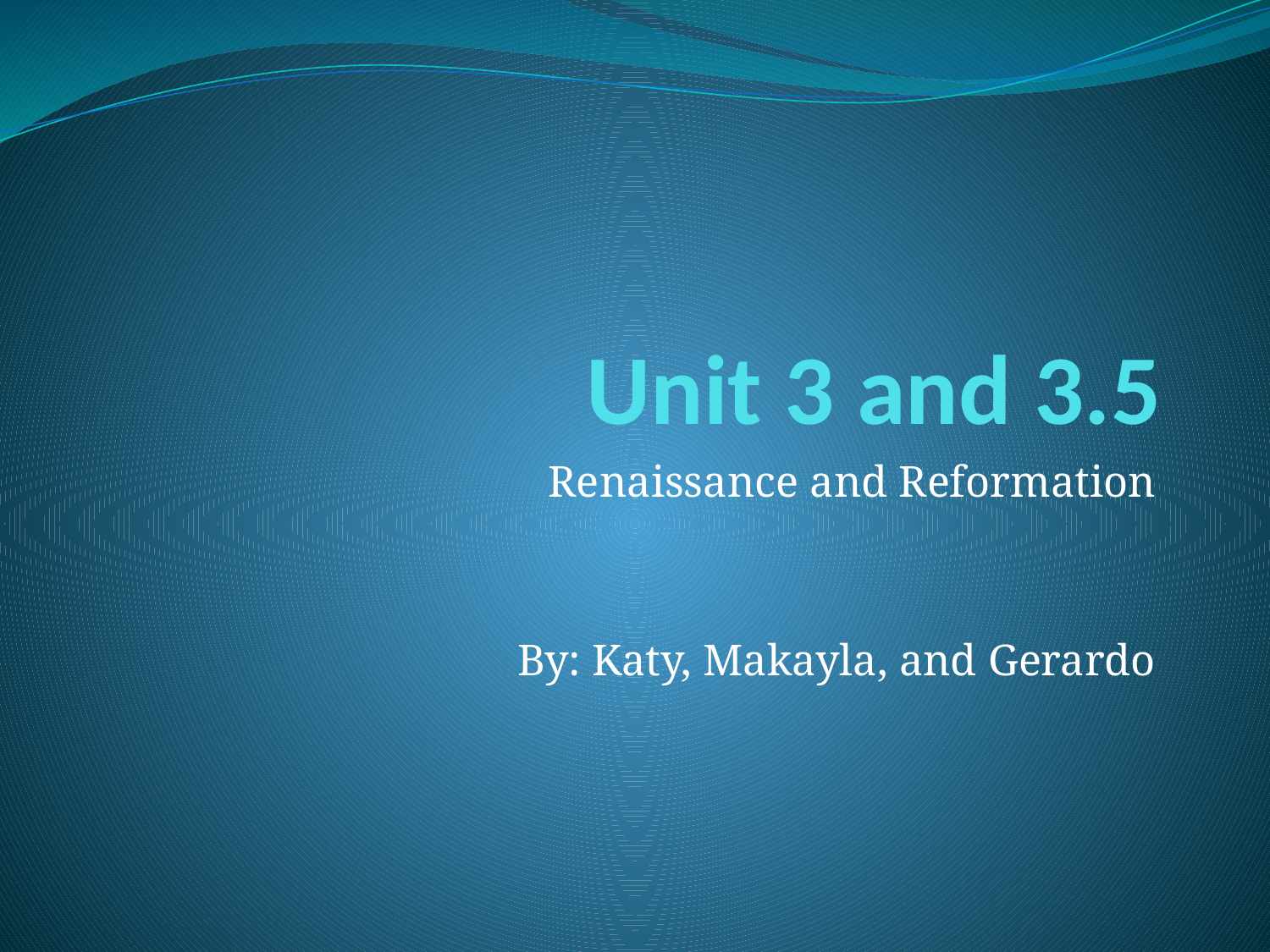

# Unit 3 and 3.5
Renaissance and Reformation

By: Katy, Makayla, and Gerardo